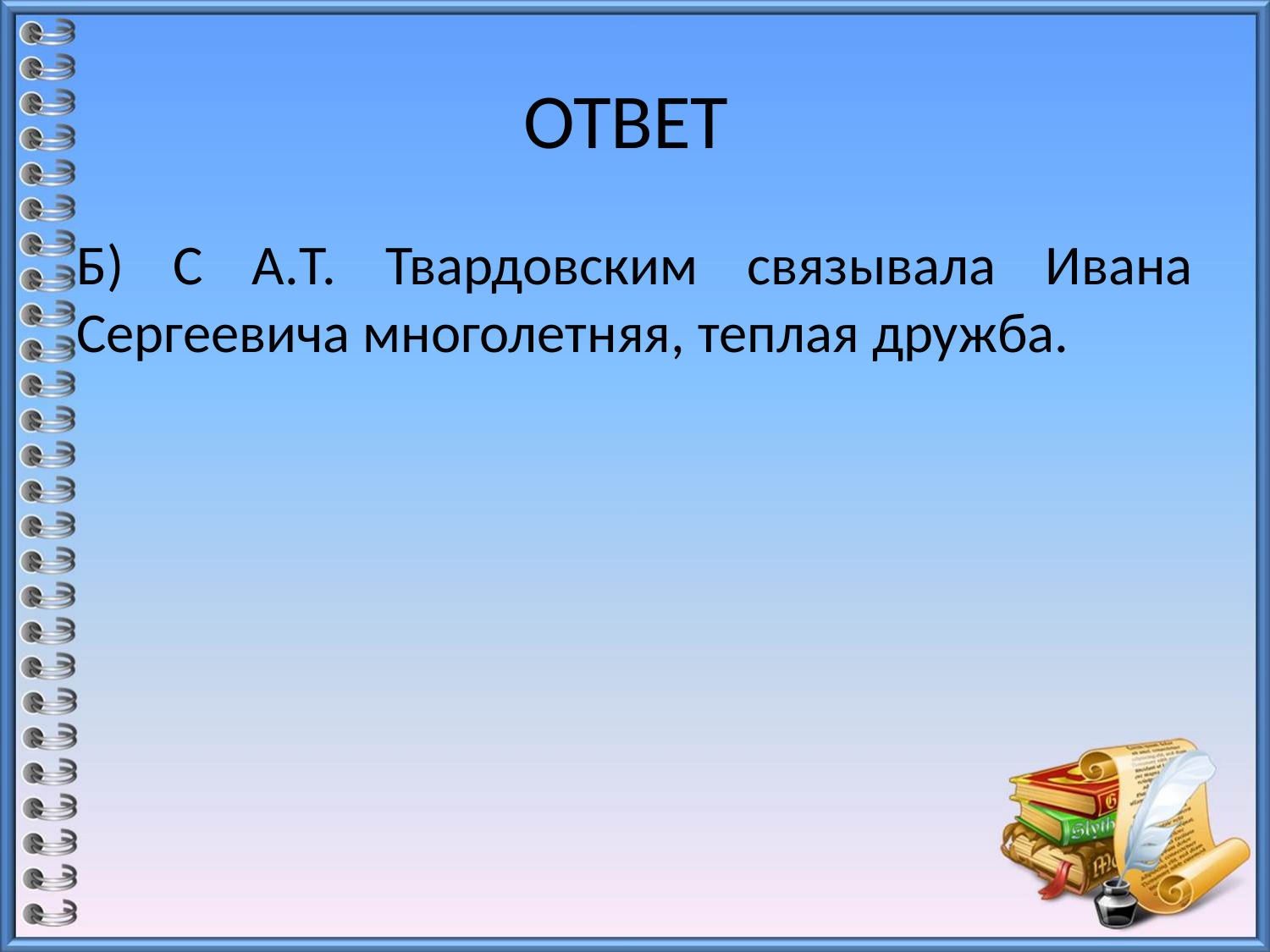

# ОТВЕТ
Б) С А.Т. Твардовским связывала Ивана Сергеевича многолетняя, теплая дружба.